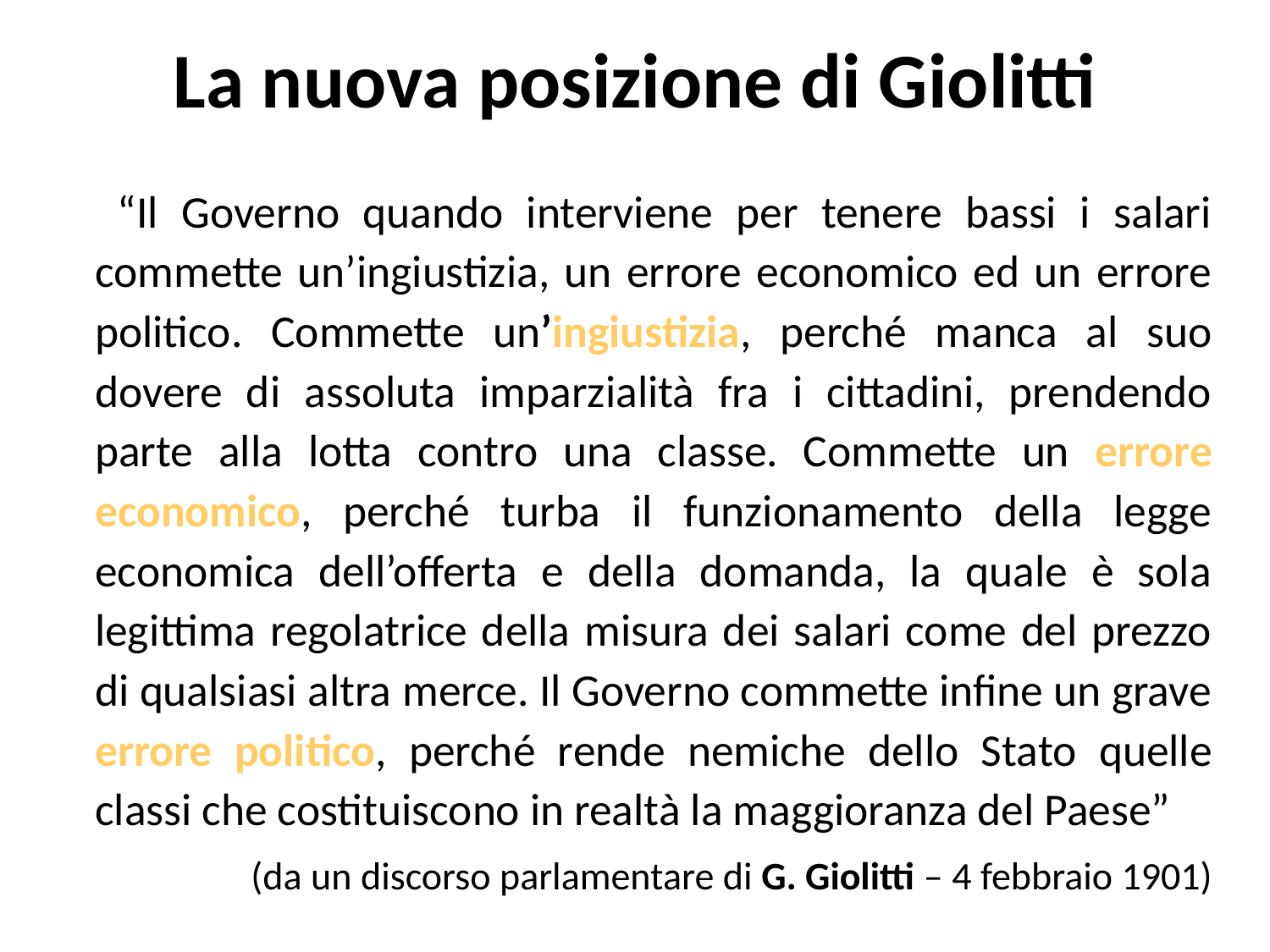

# La nuova posizione di Giolitti

   “Il Governo quando interviene per tenere bassi i salari commette un’ingiustizia, un errore economico ed un errore politico. Commette un’ingiustizia, perché manca al suo dovere di assoluta imparzialità fra i cittadini, prendendo parte alla lotta contro una classe. Commette un errore economico, perché turba il funzionamento della legge economica dell’offerta e della domanda, la quale è sola legittima regolatrice della misura dei salari come del prezzo di qualsiasi altra merce. Il Governo commette infine un grave errore politico, perché rende nemiche dello Stato quelle classi che costituiscono in realtà la maggioranza del Paese”
    (da un discorso parlamentare di G. Giolitti – 4 febbraio 1901)